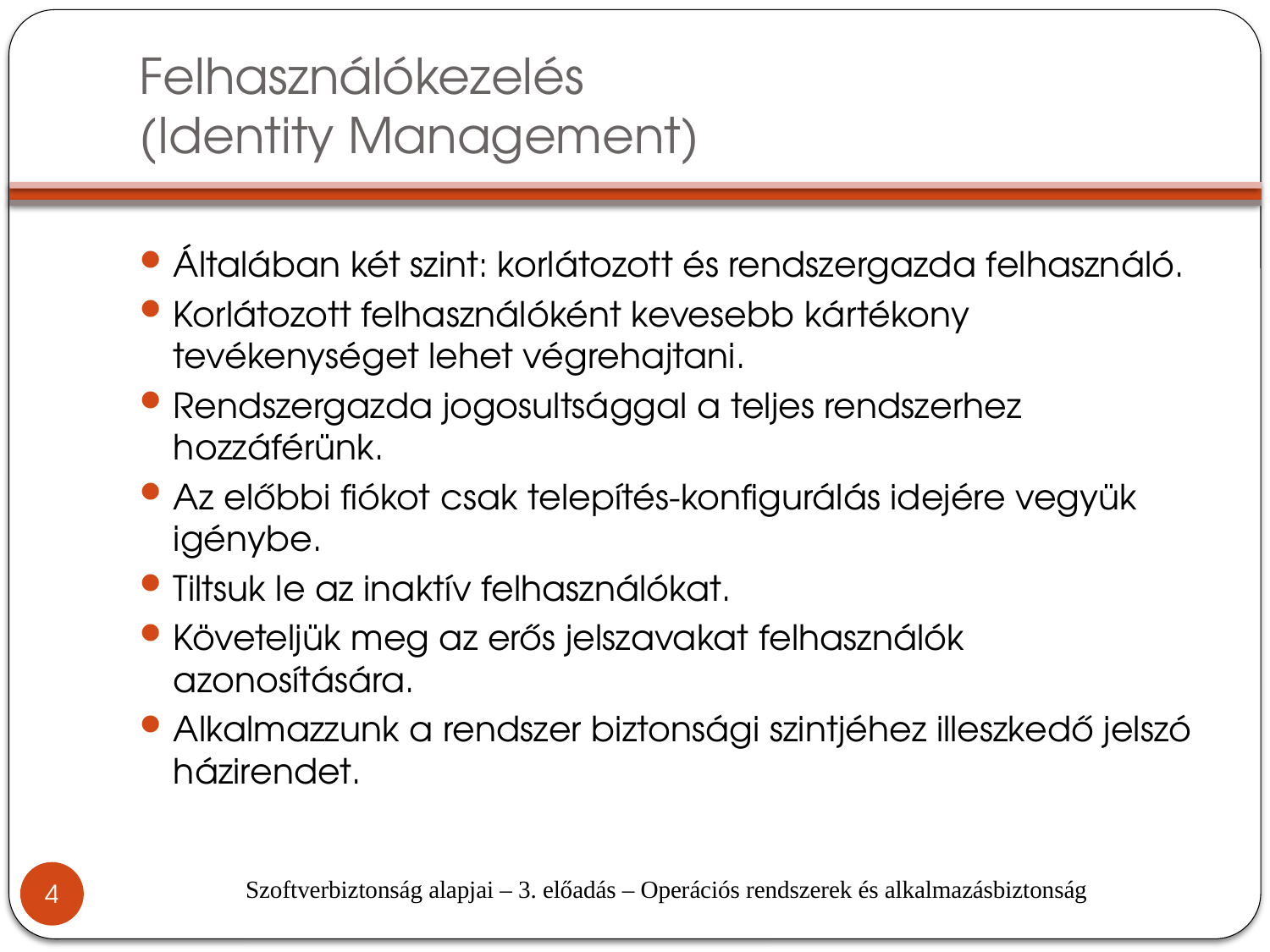

# Felhasználókezelés (Identity Management)
Általában két szint: korlátozott és rendszergazda felhasználó.
Korlátozott felhasználóként kevesebb kártékony tevékenységet lehet végrehajtani.
Rendszergazda jogosultsággal a teljes rendszerhez hozzáférünk.
Az előbbi fiókot csak telepítés-konfigurálás idejére vegyük igénybe.
Tiltsuk le az inaktív felhasználókat.
Követeljük meg az erős jelszavakat felhasználók azonosítására.
Alkalmazzunk a rendszer biztonsági szintjéhez illeszkedő jelszó házirendet.
Szoftverbiztonság alapjai – 3. előadás – Operációs rendszerek és alkalmazásbiztonság
4